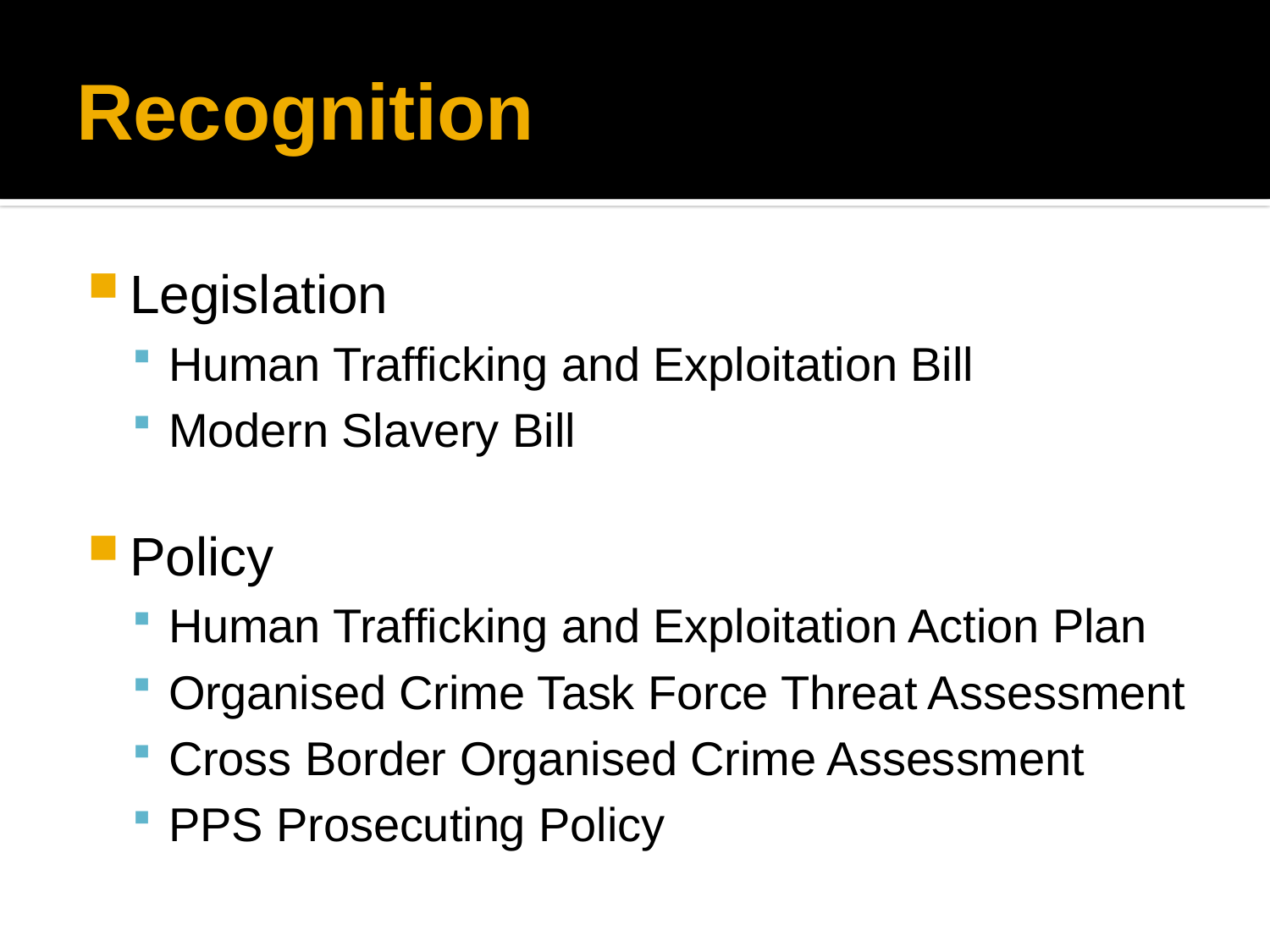

# Recognition
Legislation
Human Trafficking and Exploitation Bill
Modern Slavery Bill

Policy
Human Trafficking and Exploitation Action Plan
Organised Crime Task Force Threat Assessment
Cross Border Organised Crime Assessment
PPS Prosecuting Policy